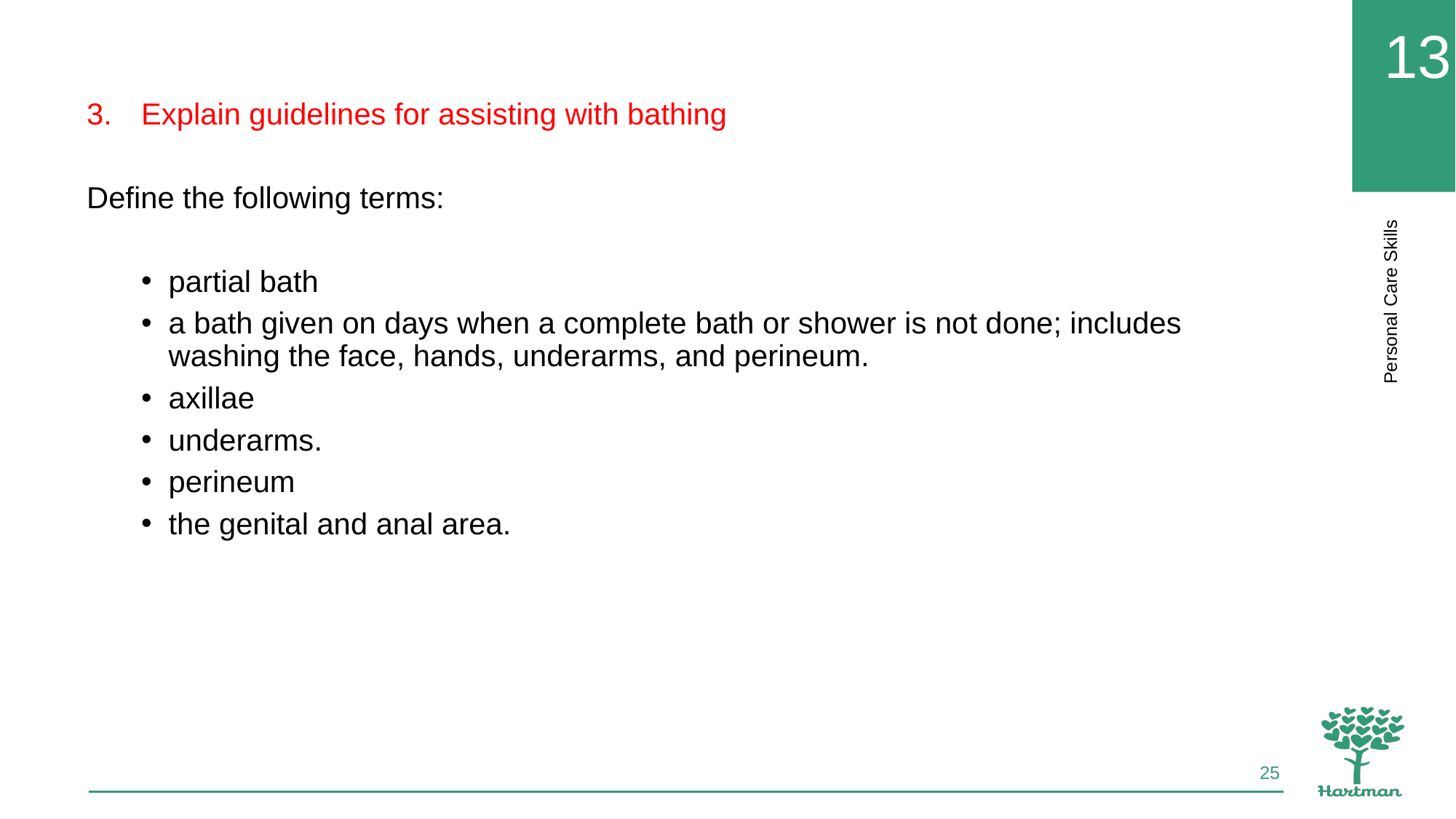

Explain guidelines for assisting with bathing

Define the following terms:

partial bath
a bath given on days when a complete bath or shower is not done; includes washing the face, hands, underarms, and perineum.
axillae
underarms.
perineum
the genital and anal area.

25